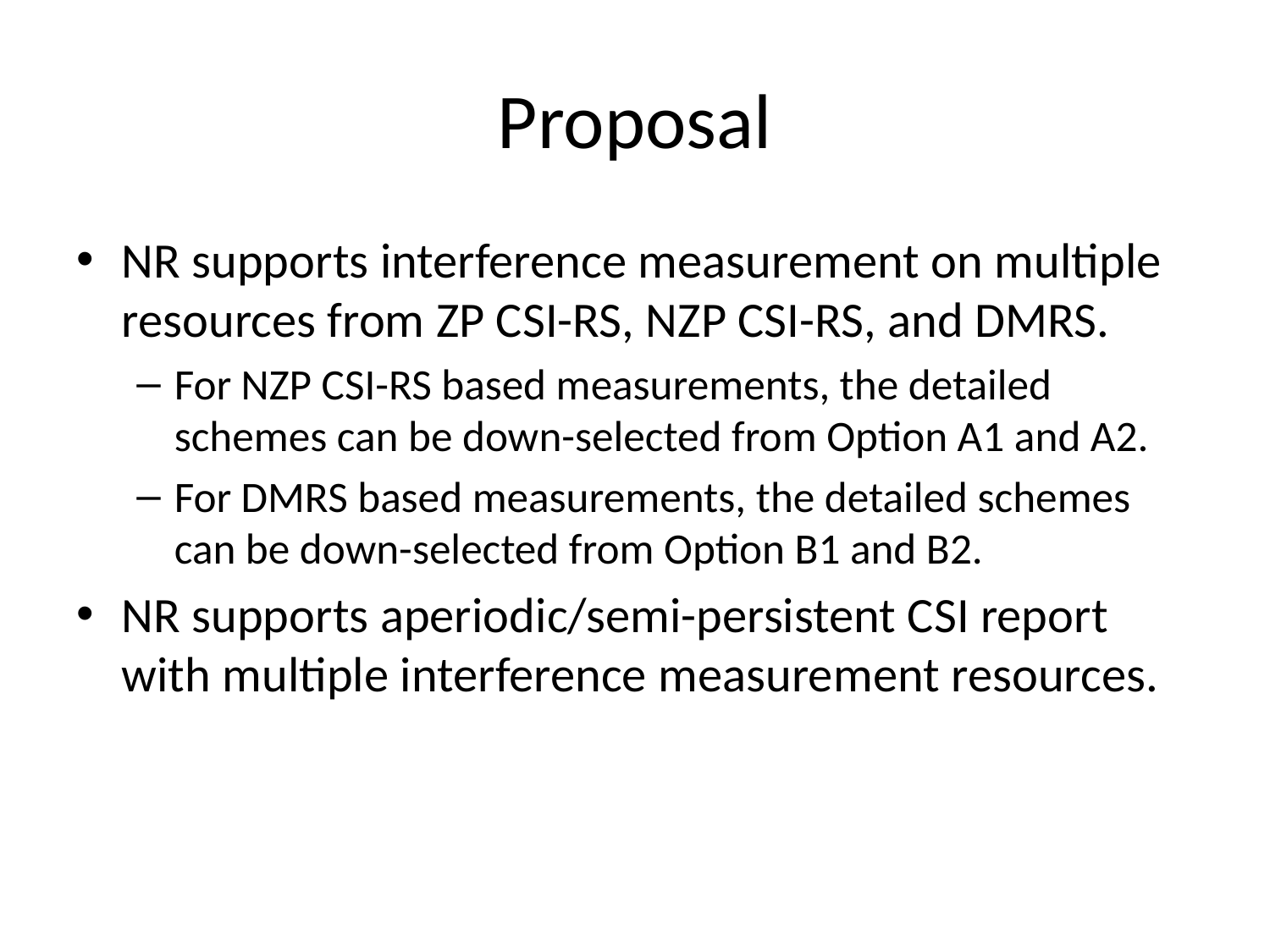

# Proposal

NR supports interference measurement on multiple resources from ZP CSI-RS, NZP CSI-RS, and DMRS.
For NZP CSI-RS based measurements, the detailed schemes can be down-selected from Option A1 and A2.
For DMRS based measurements, the detailed schemes can be down-selected from Option B1 and B2.
NR supports aperiodic/semi-persistent CSI report with multiple interference measurement resources.